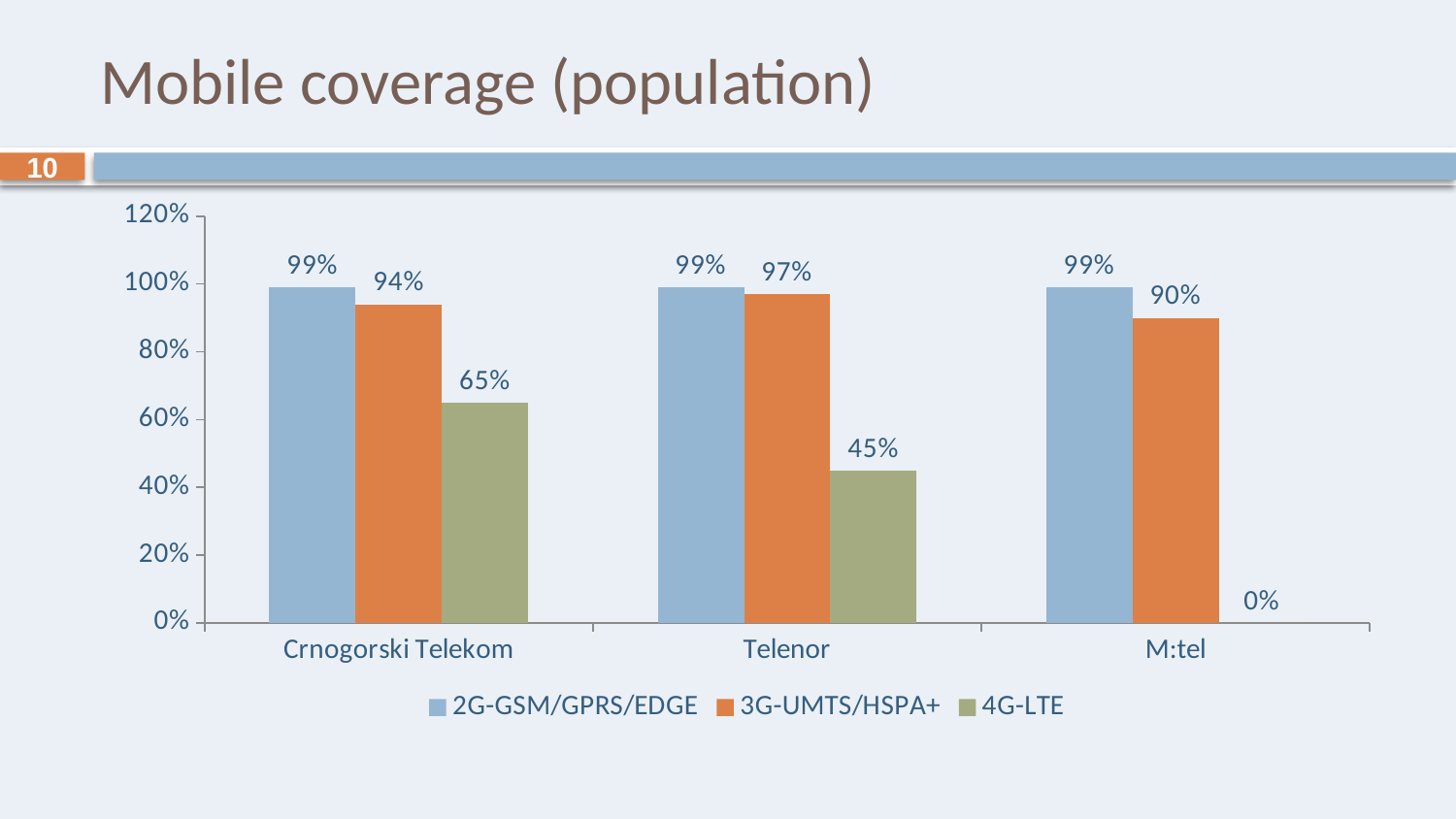

# Mobile coverage (population)
10

### Chart

| Category | 2G-GSM/GPRS/EDGE | 3G-UMTS/HSPA+ | 4G-LTE |
|---|---|---|---|
| Crnogorski Telekom | 0.99 | 0.9400000000000006 | 0.6500000000000025 |
| Telenor | 0.99 | 0.9700000000000006 | 0.45 |
| M:tel | 0.99 | 0.9 | 0.0 |